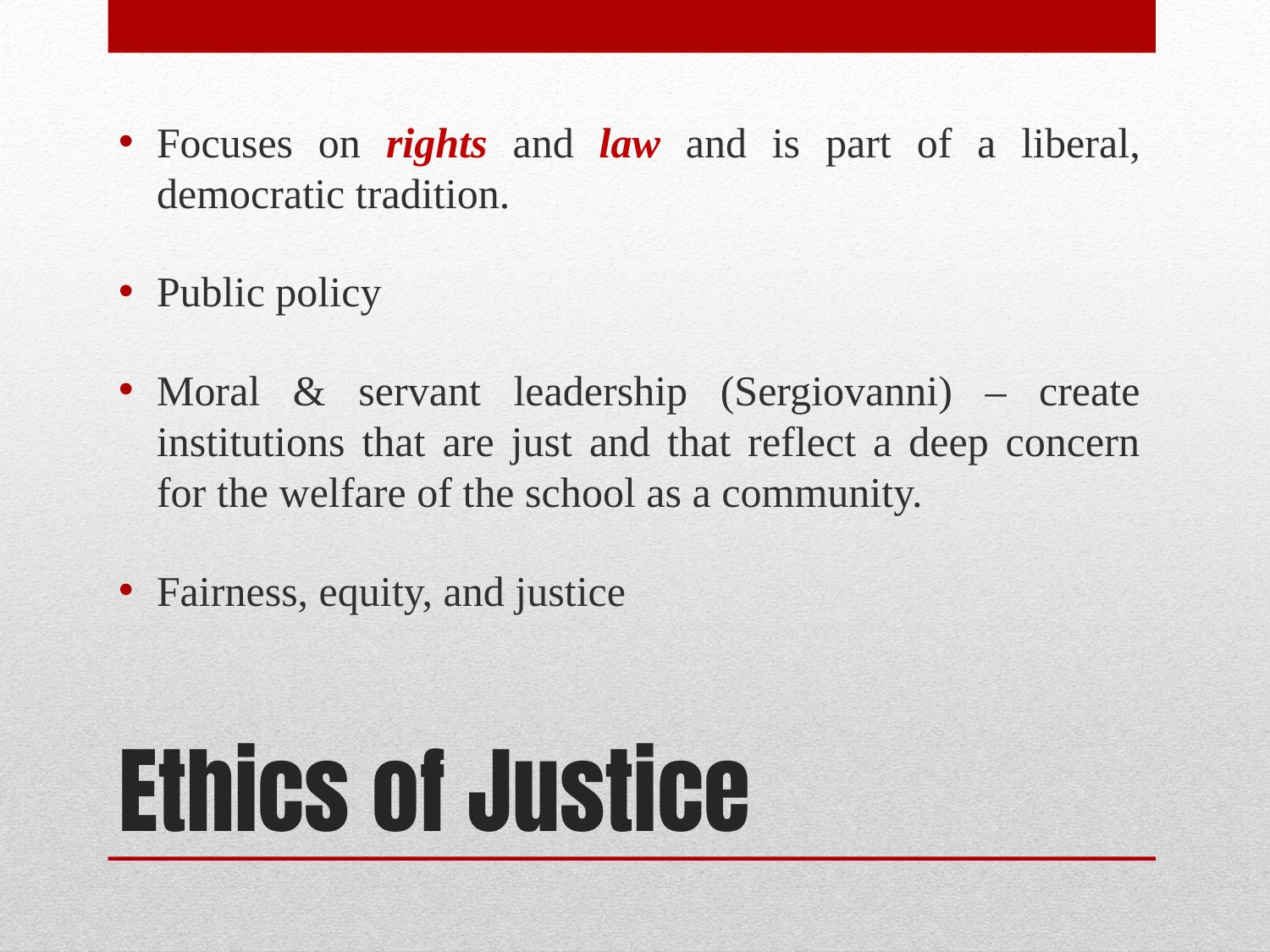

Focuses on rights and law and is part of a liberal, democratic tradition.

Public policy

Moral & servant leadership (Sergiovanni) – create institutions that are just and that reflect a deep concern for the welfare of the school as a community.

Fairness, equity, and justice
# Ethics of Justice